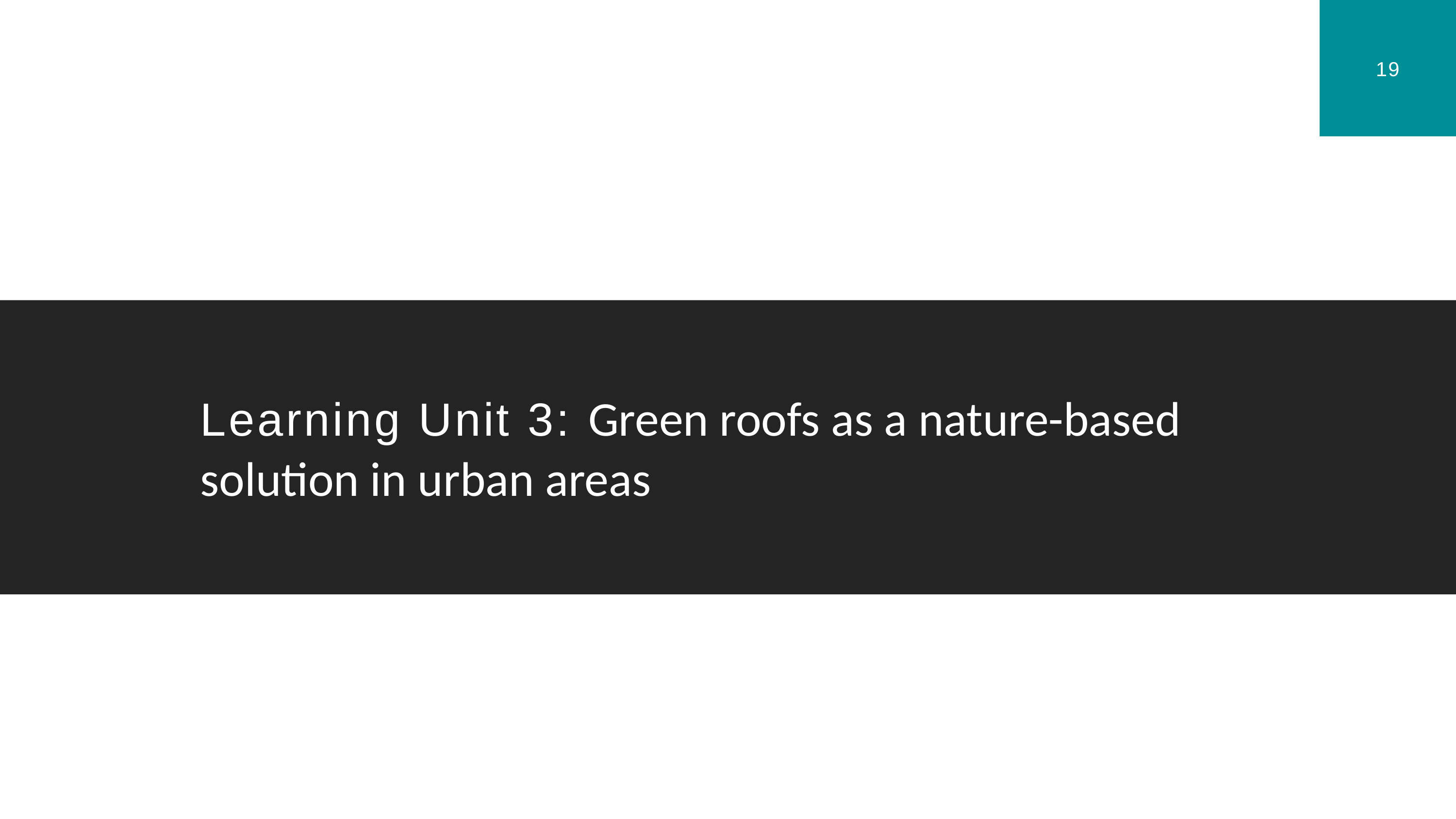

19

Learning Unit 3: Green roofs as a nature-based solution in urban areas